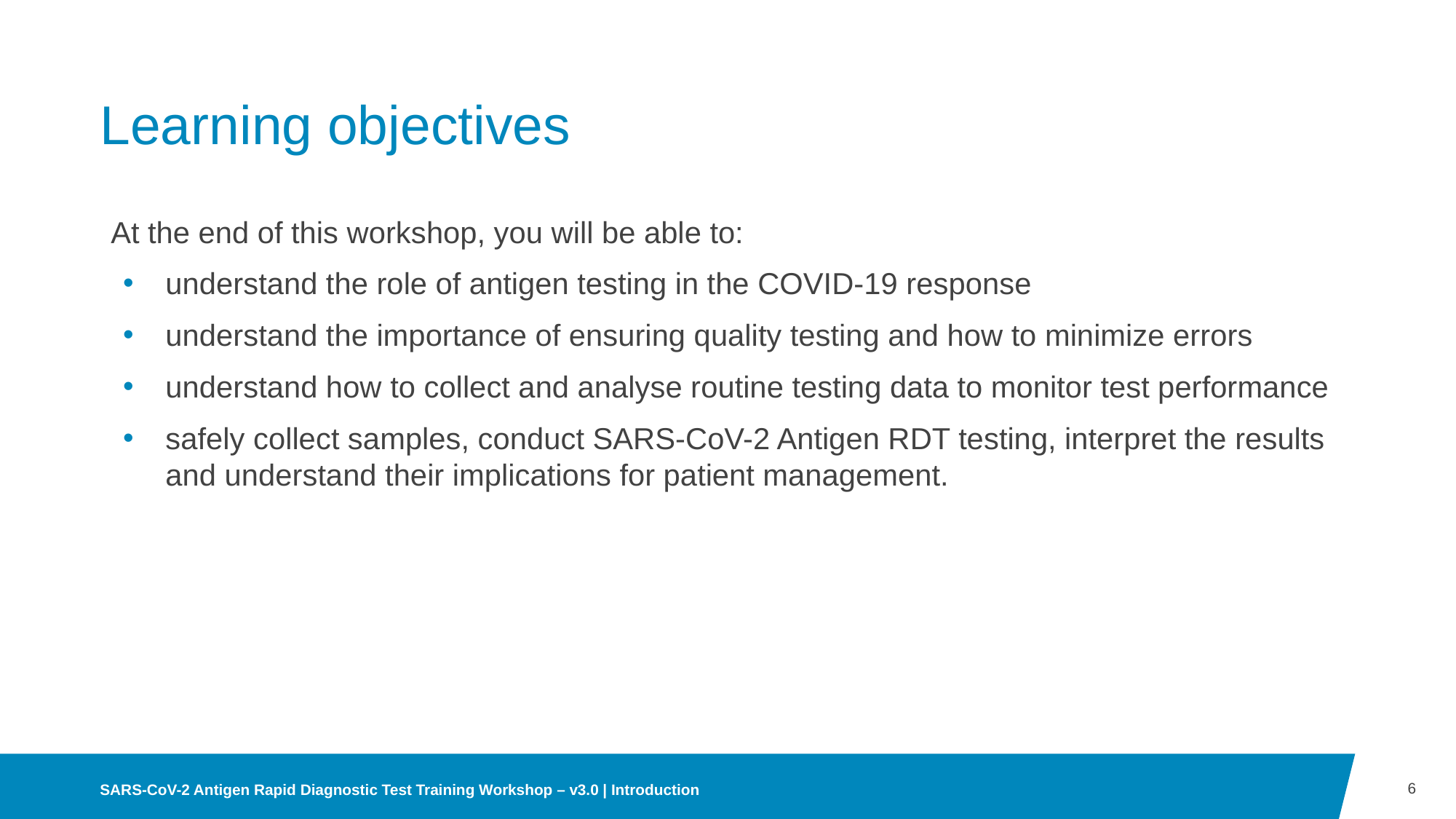

# Learning objectives
At the end of this workshop, you will be able to:
understand the role of antigen testing in the COVID-19 response
understand the importance of ensuring quality testing and how to minimize errors
understand how to collect and analyse routine testing data to monitor test performance
safely collect samples, conduct SARS-CoV-2 Antigen RDT testing, interpret the results and understand their implications for patient management.

6
SARS-CoV-2 Antigen Rapid Diagnostic Test Training Workshop – v3.0 | Introduction